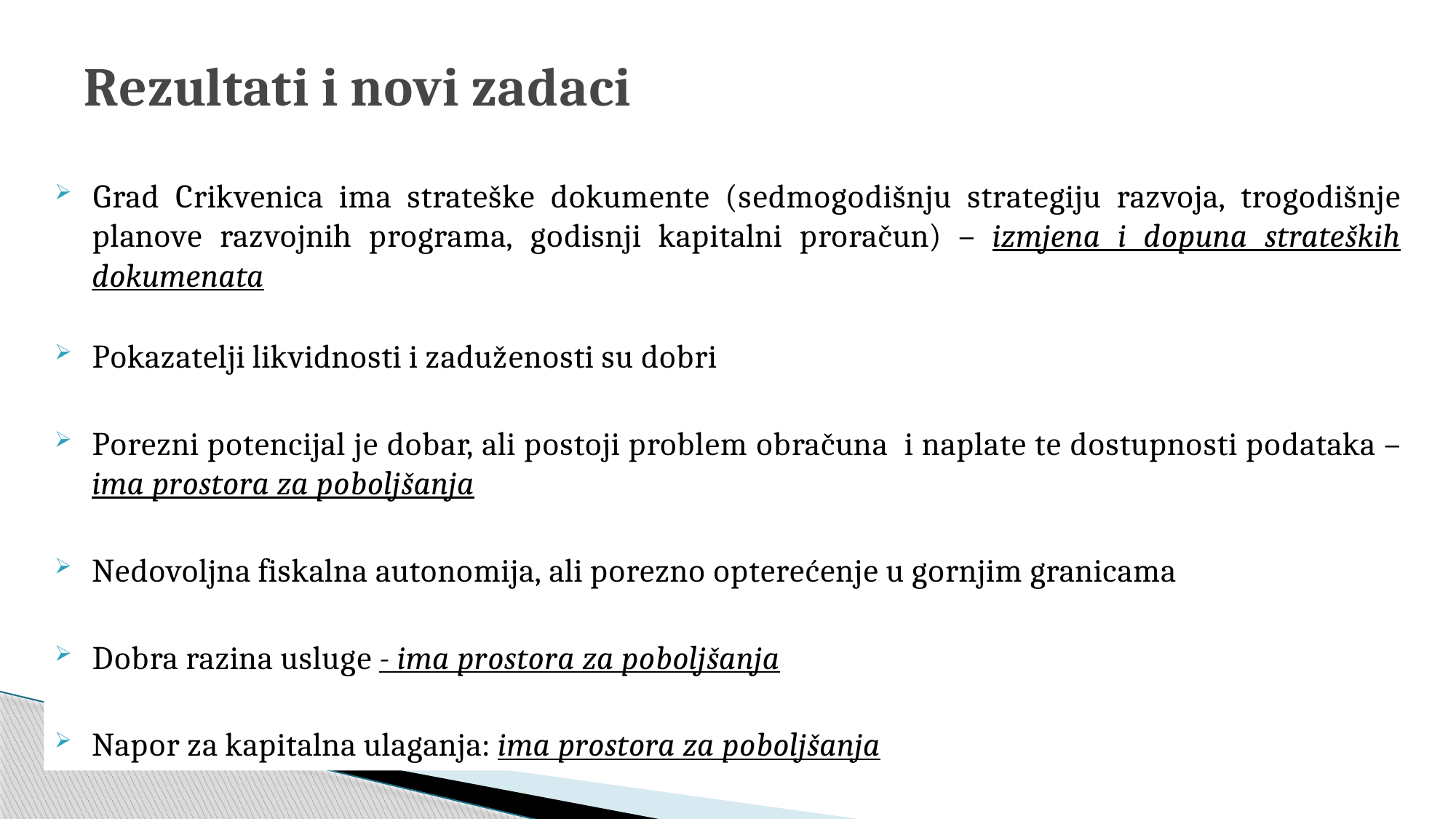

# Rezultati i novi zadaci
Grad Crikvenica ima strateške dokumente (sedmogodišnju strategiju razvoja, trogodišnje planove razvojnih programa, godisnji kapitalni proračun) – izmjena i dopuna strateških dokumenata

Pokazatelji likvidnosti i zaduženosti su dobri

Porezni potencijal je dobar, ali postoji problem obračuna  i naplate te dostupnosti podataka – ima prostora za poboljšanja

Nedovoljna fiskalna autonomija, ali porezno opterećenje u gornjim granicama

Dobra razina usluge - ima prostora za poboljšanja

Napor za kapitalna ulaganja: ima prostora za poboljšanja